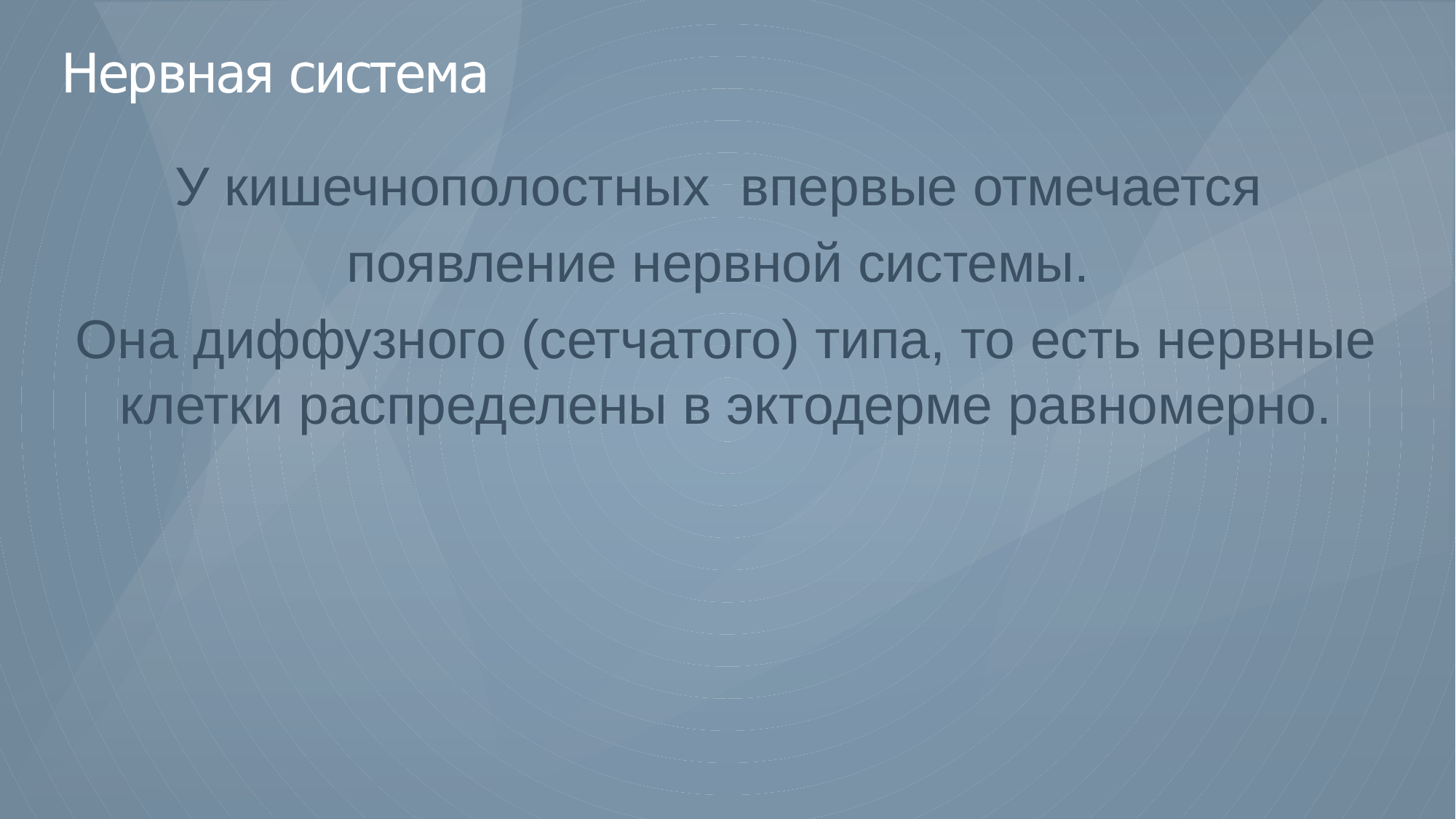

# Нервная система
У кишечнополостных  впервые отмечается
появление нервной системы.
Она диффузного (сетчатого) типа, то есть нервные клетки распределены в эктодерме равномерно.